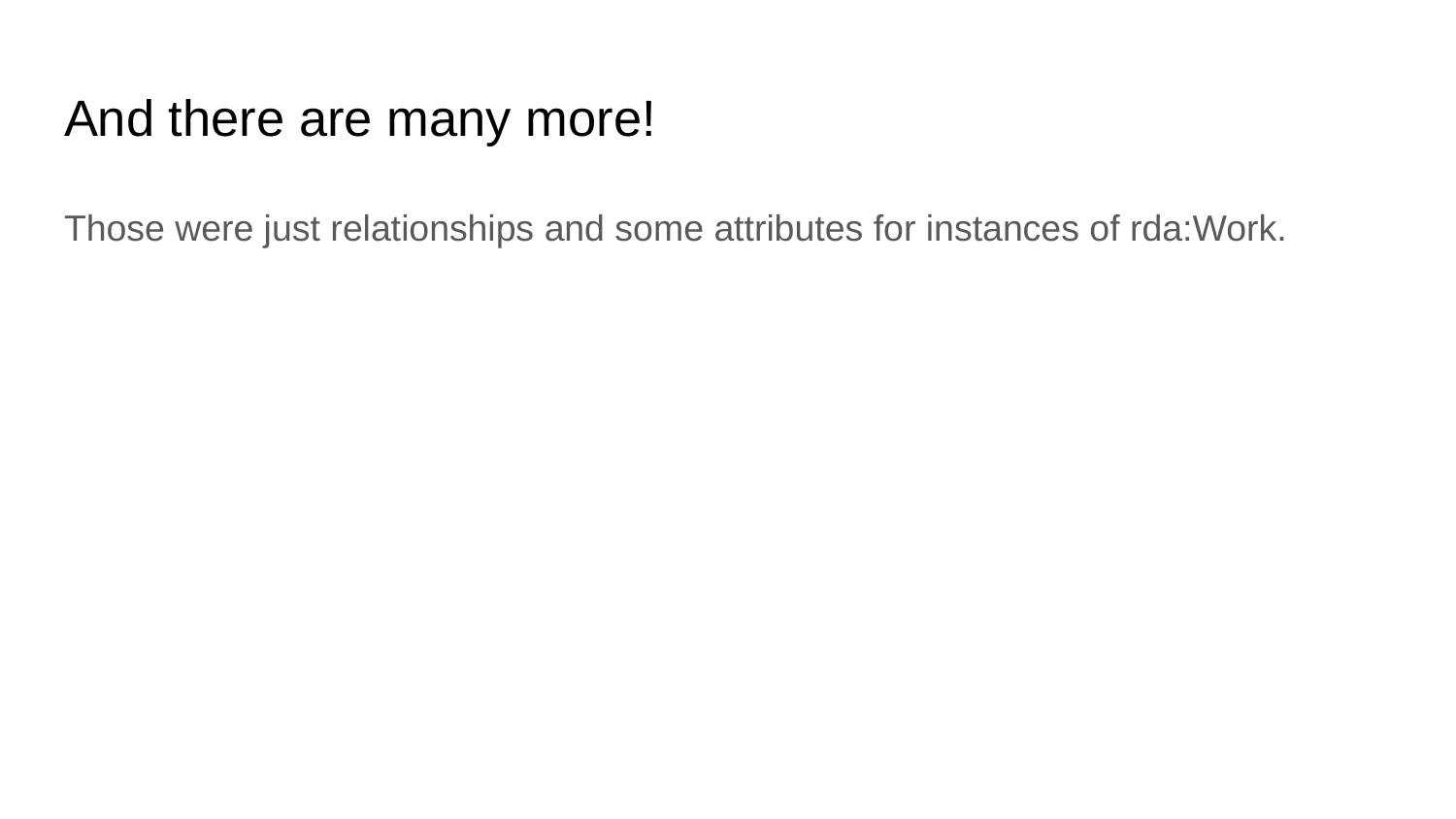

# And there are many more!
Those were just relationships and some attributes for instances of rda:Work.